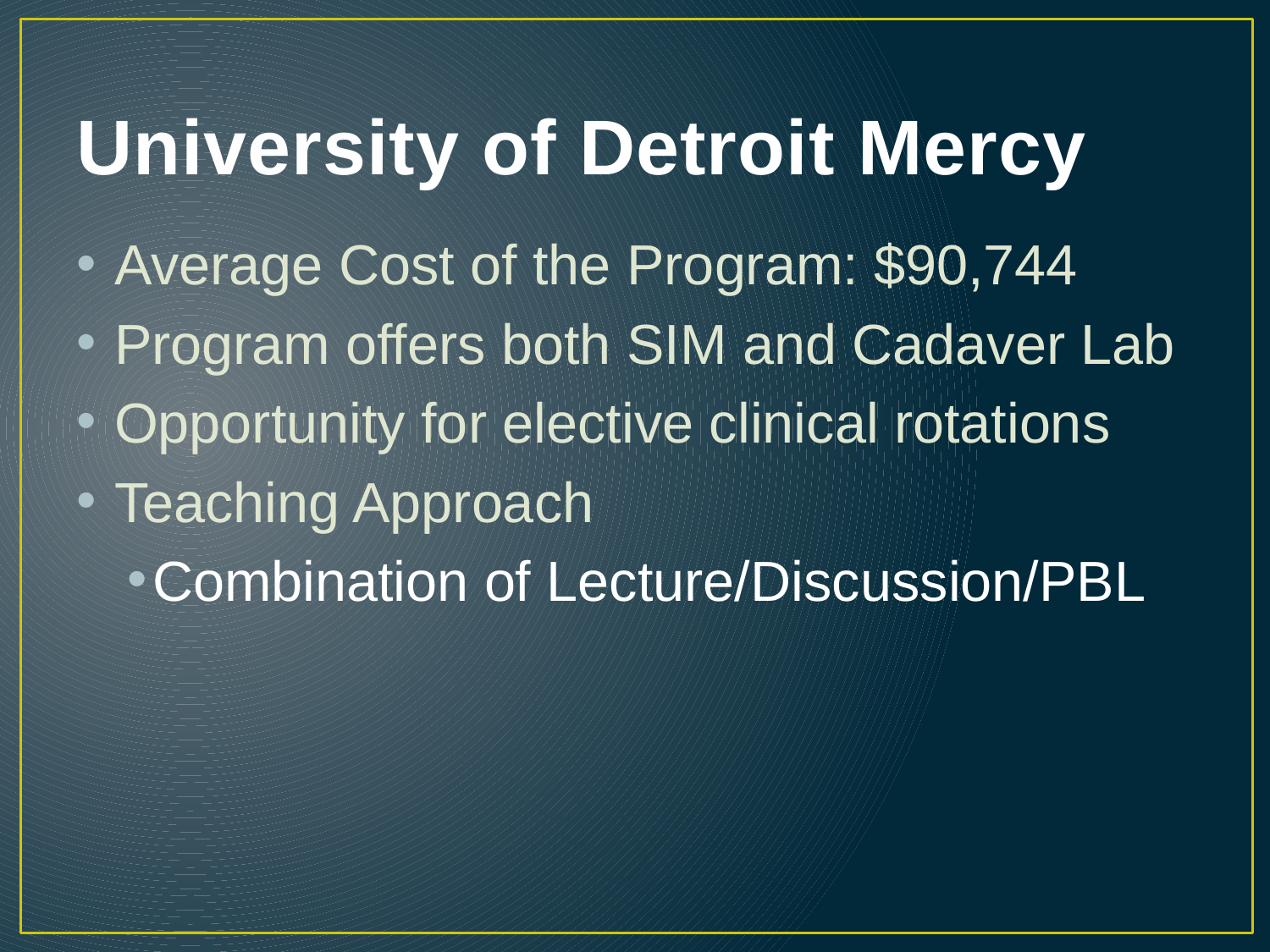

# University of Detroit Mercy
Average Cost of the Program: $90,744
Program offers both SIM and Cadaver Lab
Opportunity for elective clinical rotations
Teaching Approach
Combination of Lecture/Discussion/PBL